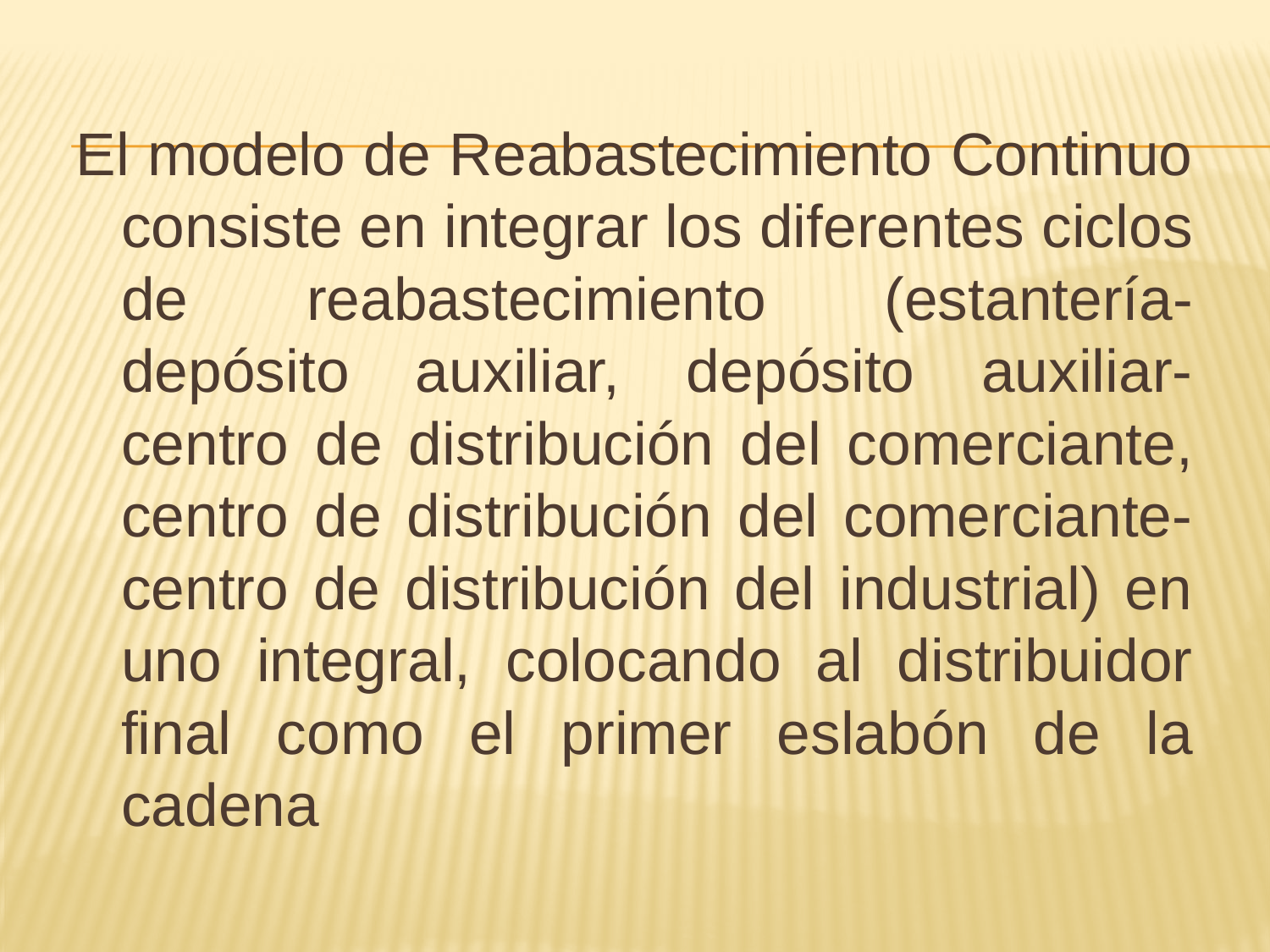

#
El modelo de Reabastecimiento Continuo consiste en integrar los diferentes ciclos de reabastecimiento (estantería-depósito auxiliar, depósito auxiliar-centro de distribución del comerciante, centro de distribución del comerciante-centro de distribución del industrial) en uno integral, colocando al distribuidor final como el primer eslabón de la cadena